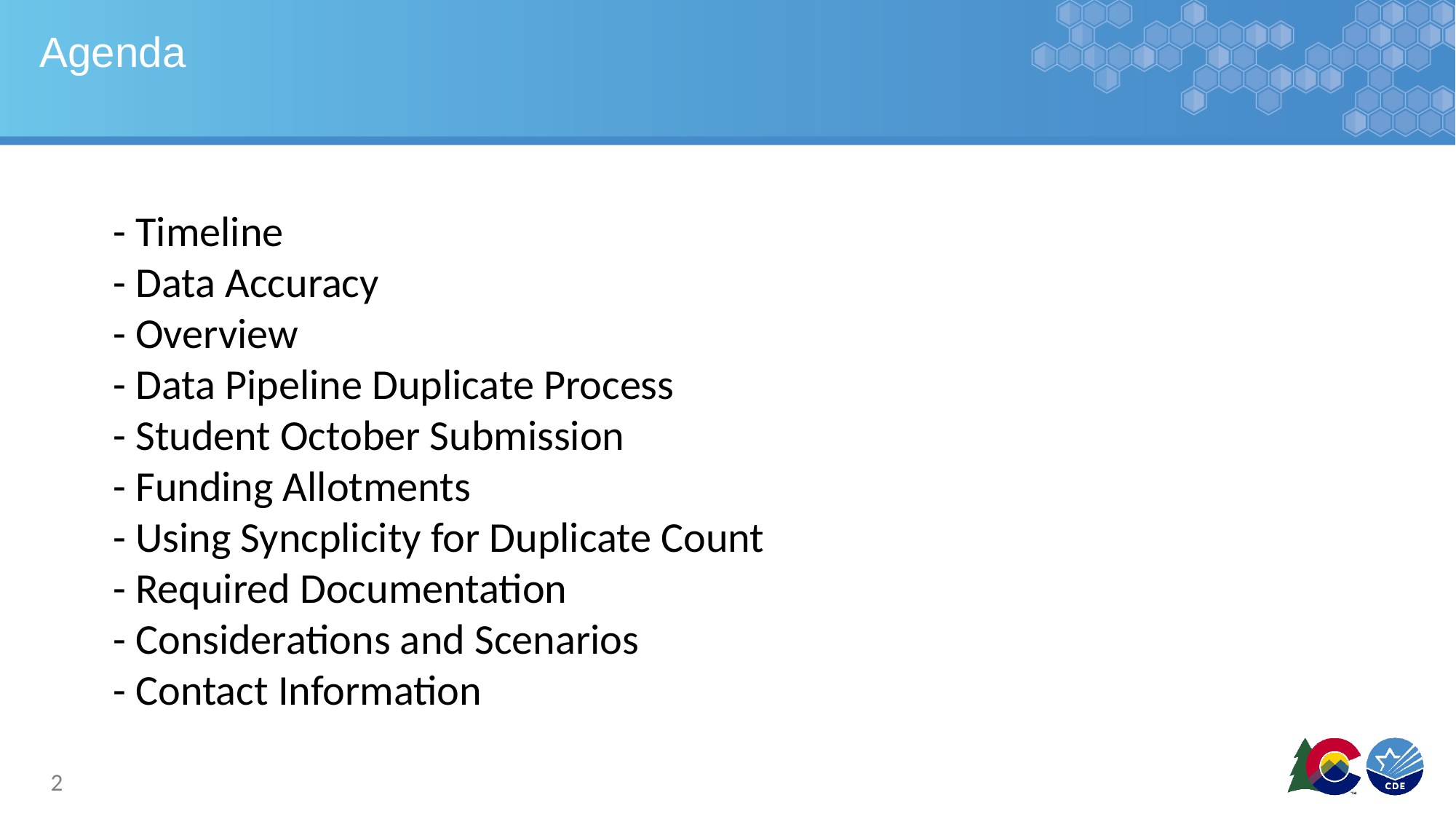

# Agenda
- Timeline
- Data Accuracy
- Overview
- Data Pipeline Duplicate Process
- Student October Submission
- Funding Allotments
- Using Syncplicity for Duplicate Count
- Required Documentation
- Considerations and Scenarios
- Contact Information
2